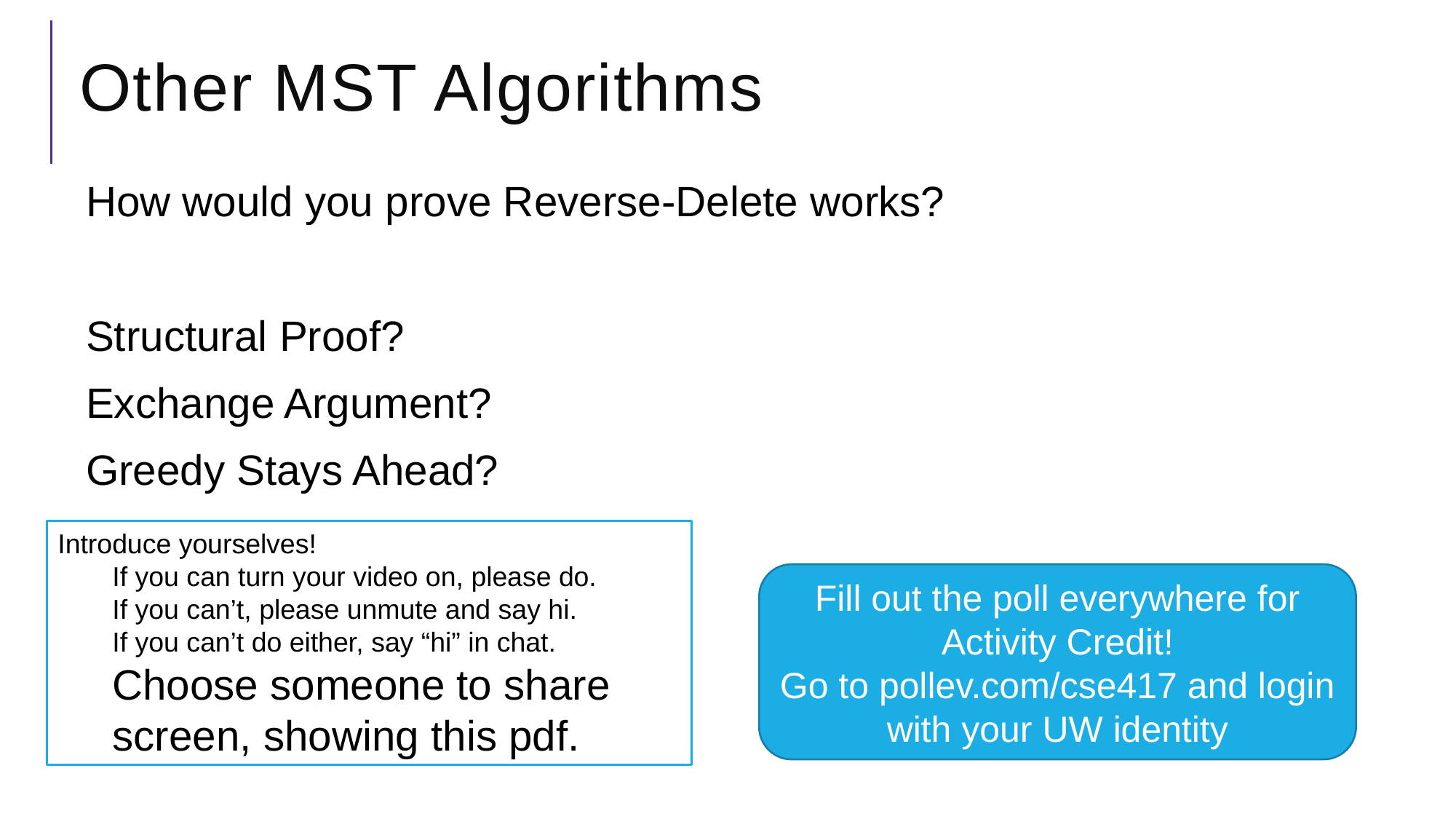

# Other MST Algorithms
How would you prove Reverse-Delete works?

Structural Proof?
Exchange Argument?
Greedy Stays Ahead?

Introduce yourselves!
If you can turn your video on, please do.
If you can’t, please unmute and say hi.
If you can’t do either, say “hi” in chat.
Choose someone to share screen, showing this pdf.
Fill out the poll everywhere for Activity Credit!
Go to pollev.com/cse417 and login with your UW identity